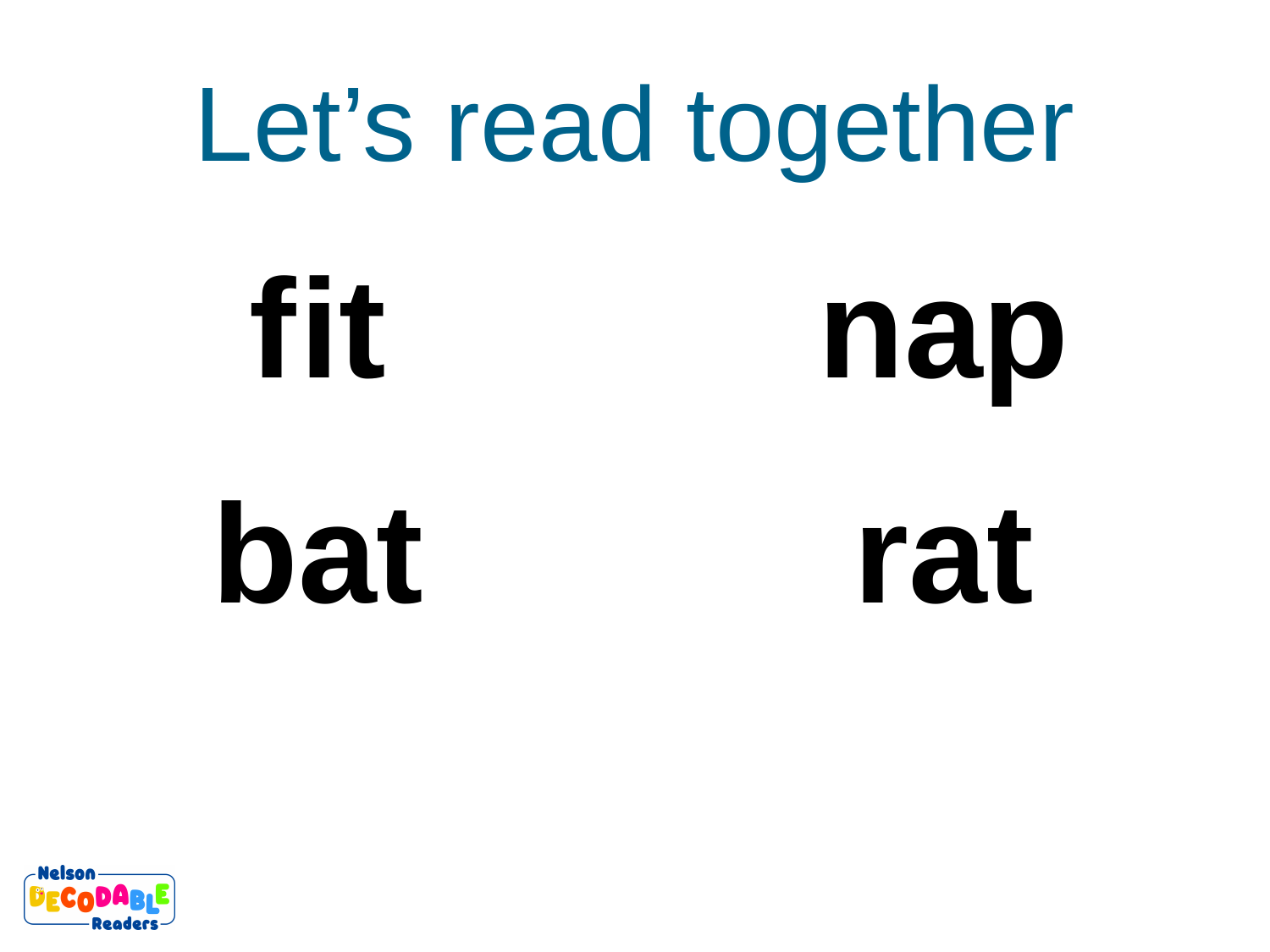

Let’s read together
f it
nap
bat
rat